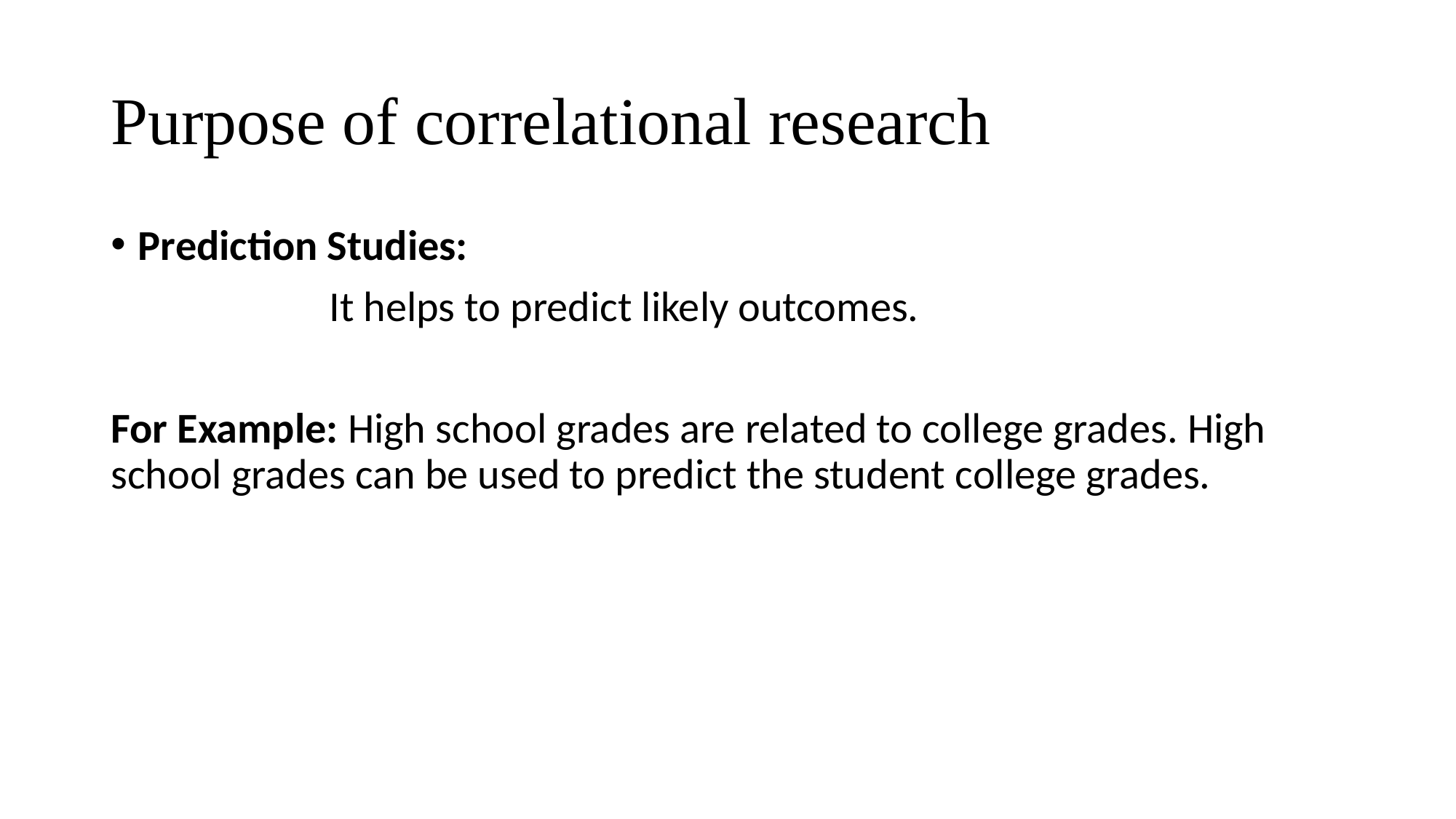

# Purpose of correlational research
Prediction Studies:
		It helps to predict likely outcomes.

For Example: High school grades are related to college grades. High school grades can be used to predict the student college grades.